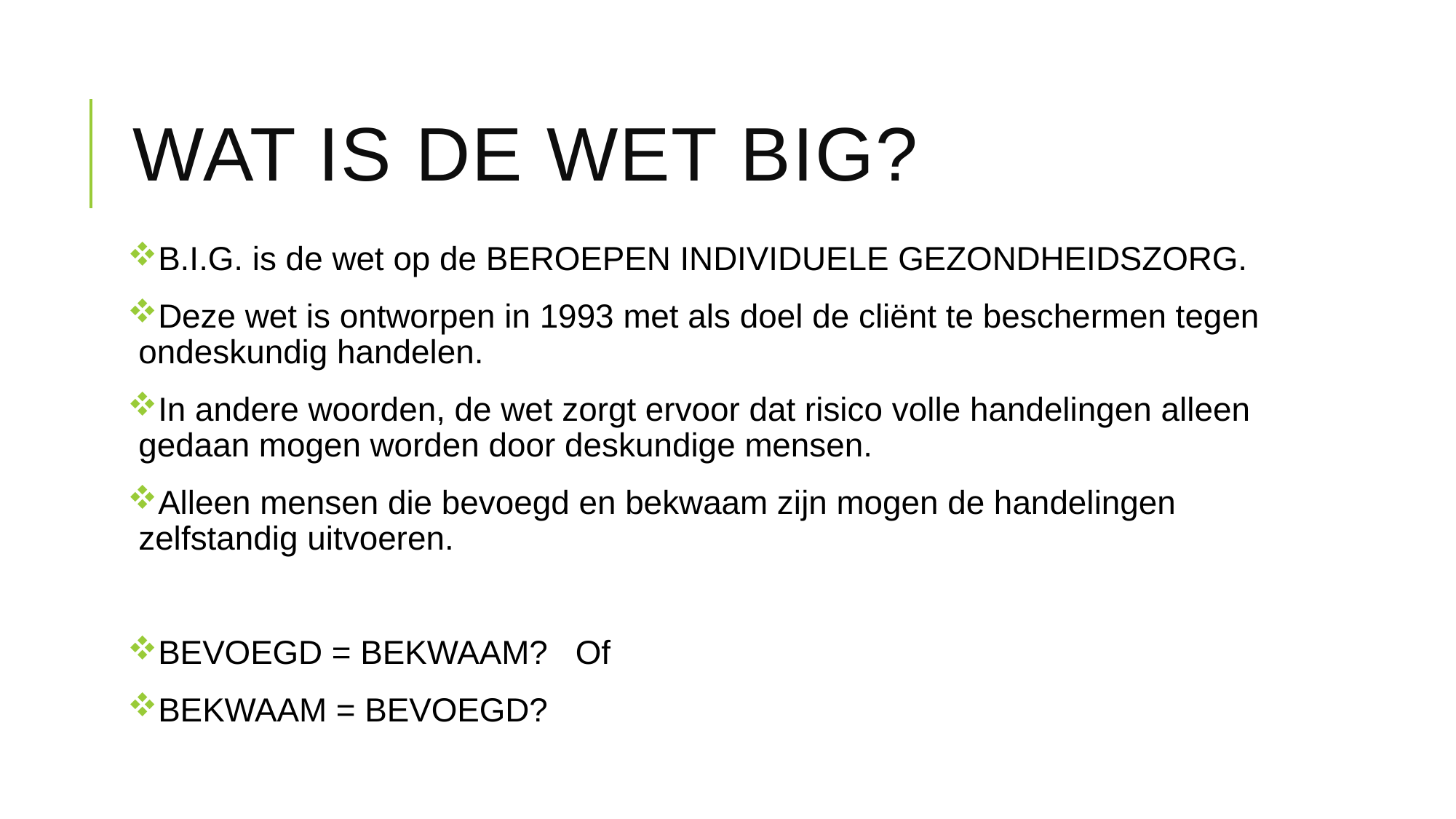

# Wat is de wet BIG?
B.I.G. is de wet op de BEROEPEN INDIVIDUELE GEZONDHEIDSZORG.
Deze wet is ontworpen in 1993 met als doel de cliënt te beschermen tegen ondeskundig handelen.
In andere woorden, de wet zorgt ervoor dat risico volle handelingen alleen gedaan mogen worden door deskundige mensen.
Alleen mensen die bevoegd en bekwaam zijn mogen de handelingen zelfstandig uitvoeren.

BEVOEGD = BEKWAAM?   Of
BEKWAAM = BEVOEGD?